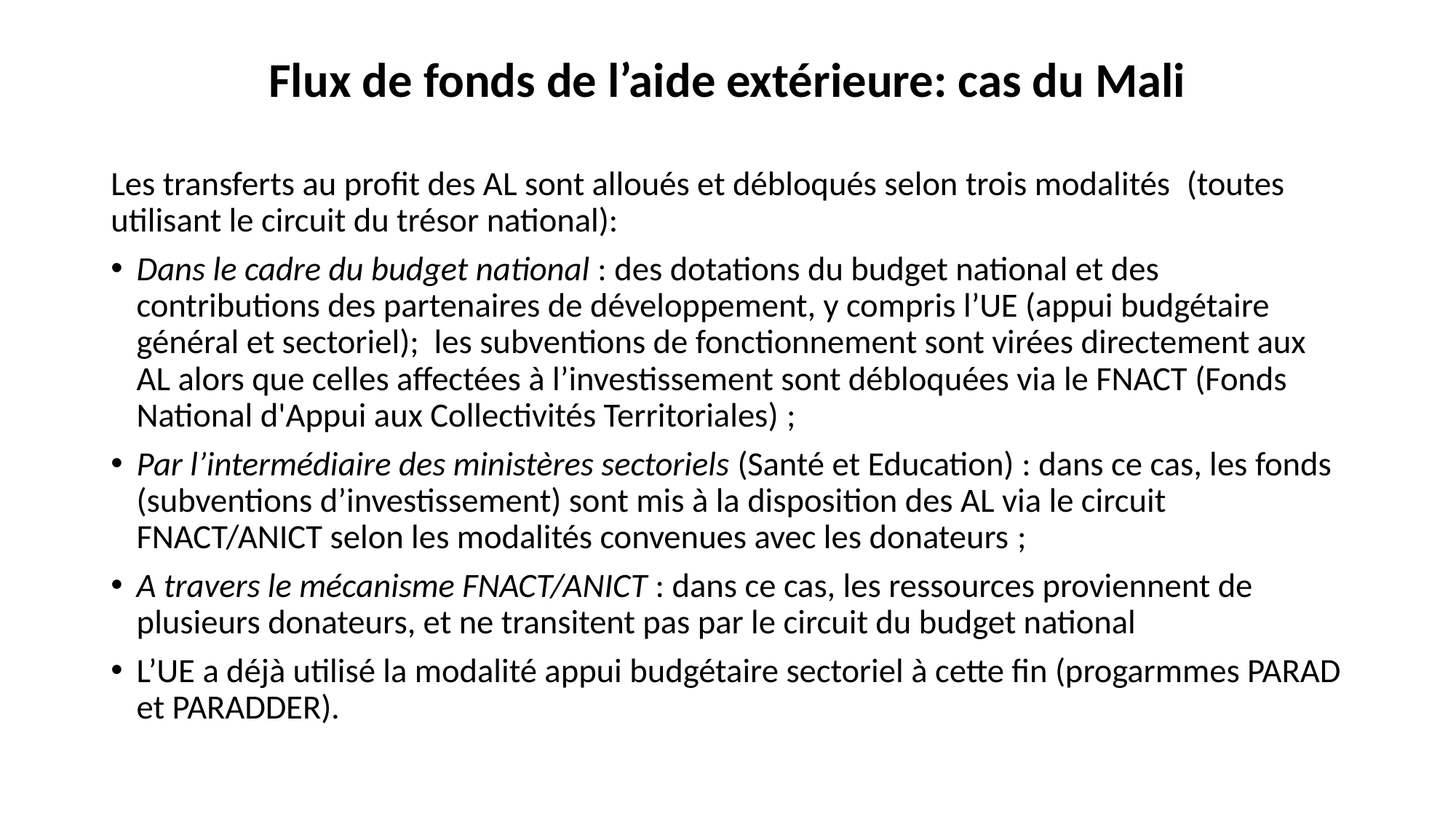

# Flux de fonds de l’aide extérieure: cas du Mali
Les transferts au profit des AL sont alloués et débloqués selon trois modalités  (toutes utilisant le circuit du trésor national):
Dans le cadre du budget national : des dotations du budget national et des contributions des partenaires de développement, y compris l’UE (appui budgétaire général et sectoriel);  les subventions de fonctionnement sont virées directement aux AL alors que celles affectées à l’investissement sont débloquées via le FNACT (Fonds National d'Appui aux Collectivités Territoriales) ;
Par l’intermédiaire des ministères sectoriels (Santé et Education) : dans ce cas, les fonds (subventions d’investissement) sont mis à la disposition des AL via le circuit FNACT/ANICT selon les modalités convenues avec les donateurs ;
A travers le mécanisme FNACT/ANICT : dans ce cas, les ressources proviennent de plusieurs donateurs, et ne transitent pas par le circuit du budget national
L’UE a déjà utilisé la modalité appui budgétaire sectoriel à cette fin (progarmmes PARAD et PARADDER).